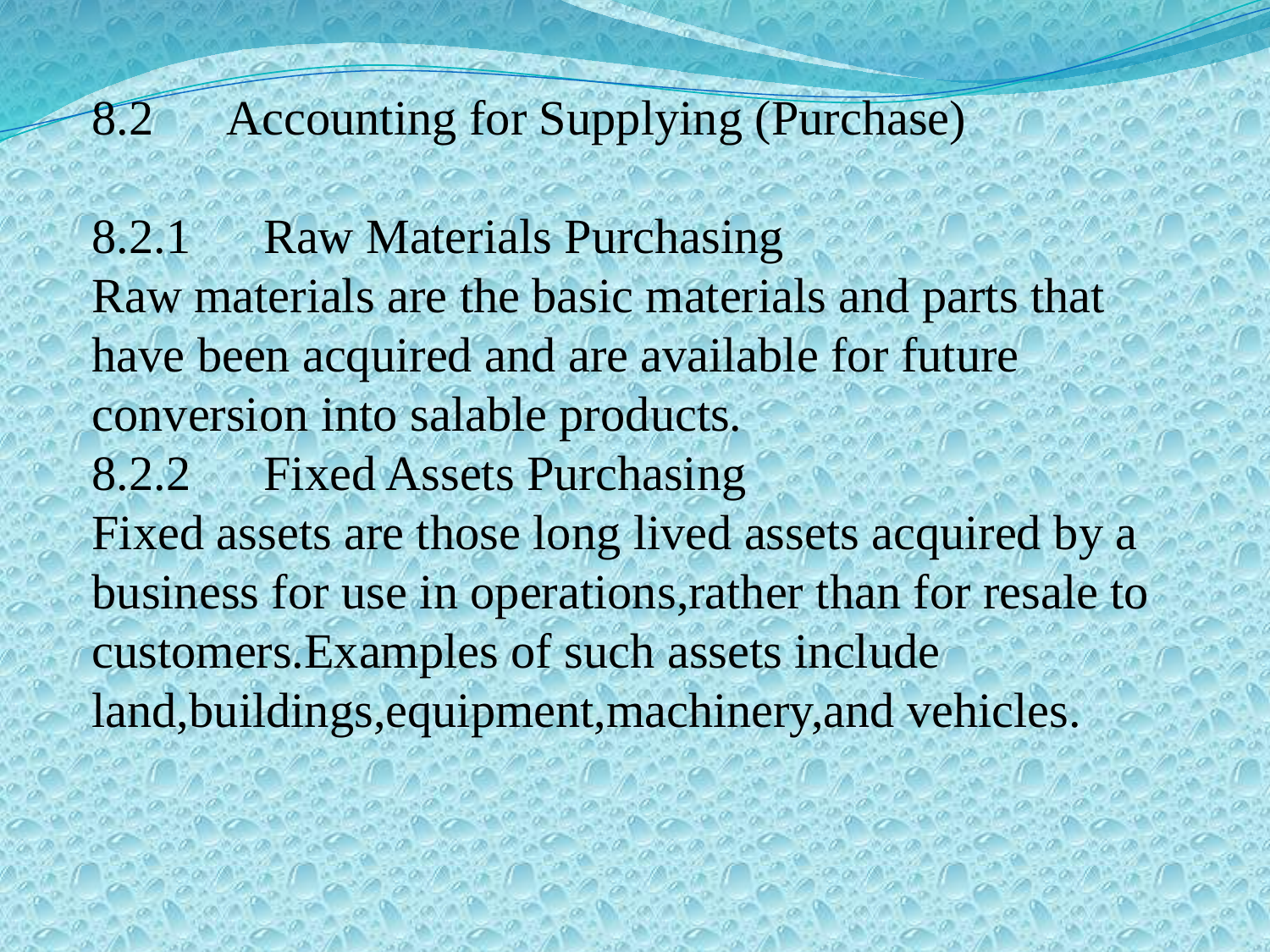

8.2　Accounting for Supplying (Purchase)

8.2.1　Raw Materials Purchasing
Raw materials are the basic materials and parts that have been acquired and are available for future conversion into salable products.
8.2.2　Fixed Assets Purchasing
Fixed assets are those long lived assets acquired by a business for use in operations,rather than for resale to customers.Examples of such assets include land,buildings,equipment,machinery,and vehicles.